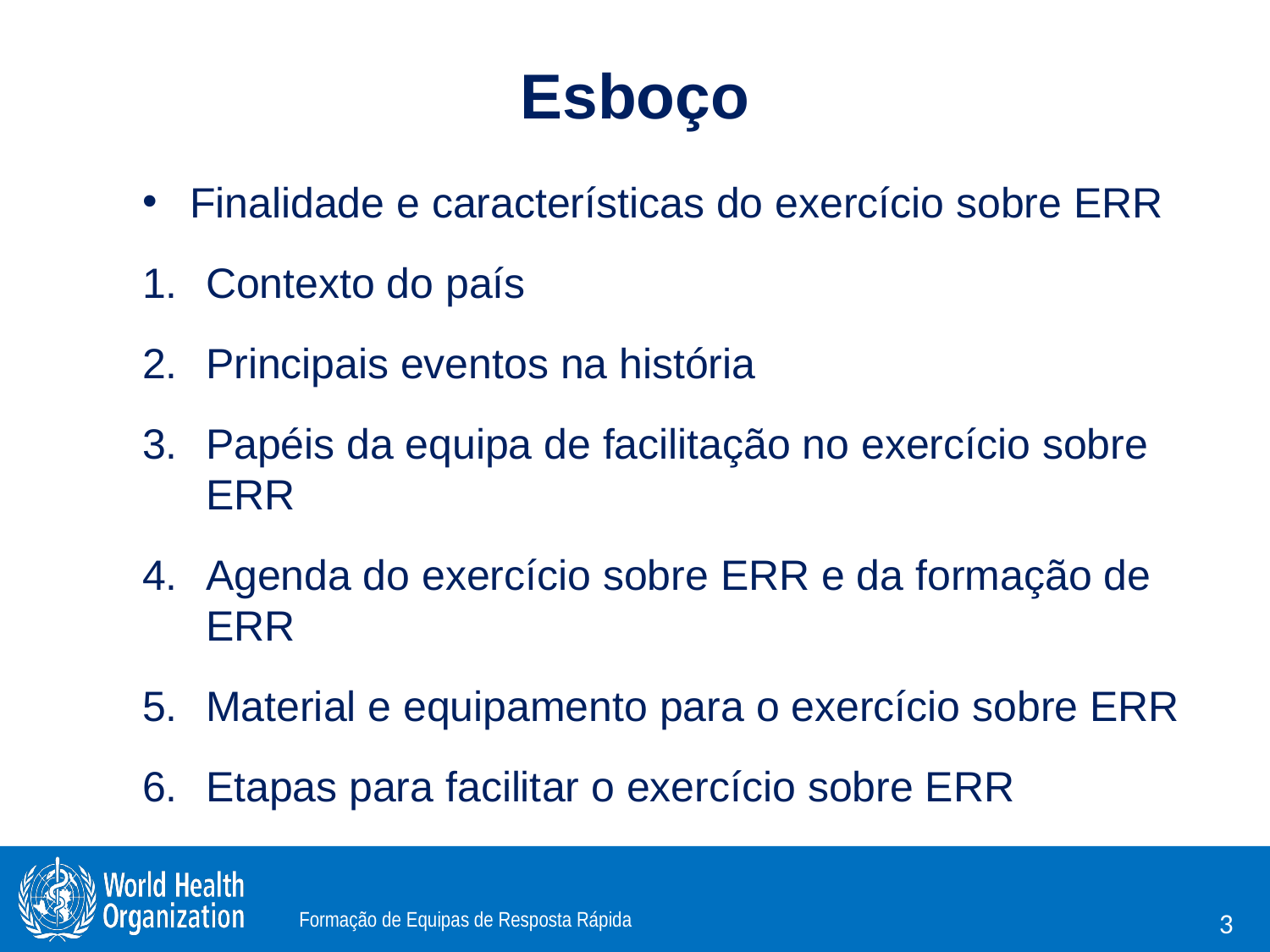

# Esboço
Finalidade e características do exercício sobre ERR
Contexto do país
Principais eventos na história
Papéis da equipa de facilitação no exercício sobre ERR
Agenda do exercício sobre ERR e da formação de ERR
Material e equipamento para o exercício sobre ERR
Etapas para facilitar o exercício sobre ERR